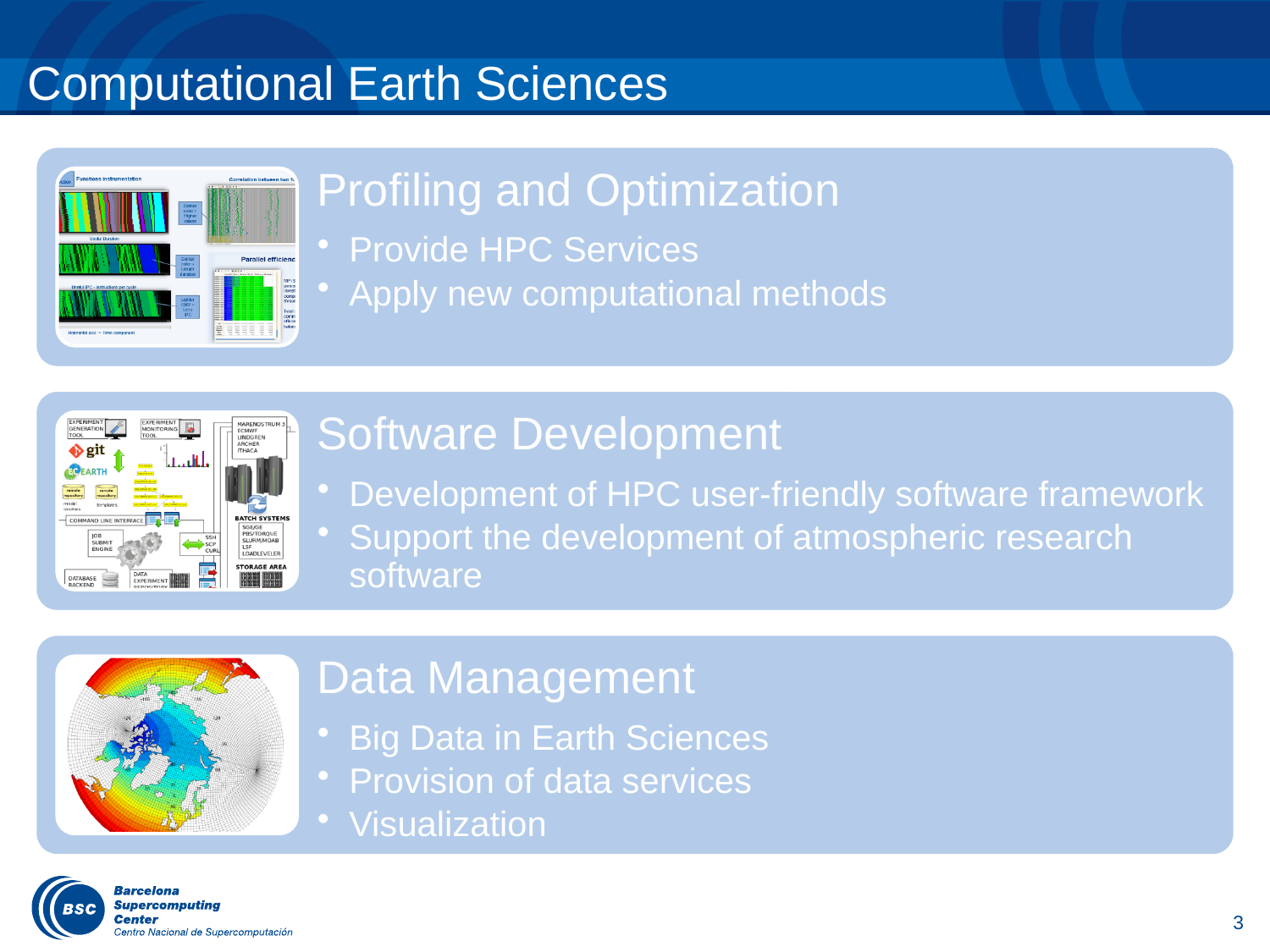

# Computational Earth Sciences
Profiling and Optimization
Provide HPC Services
Apply new computational methods
Software Development
Development of HPC user-friendly software framework
Support the development of atmospheric research software
Data Management
Big Data in Earth Sciences
Provision of data services
Visualization
3